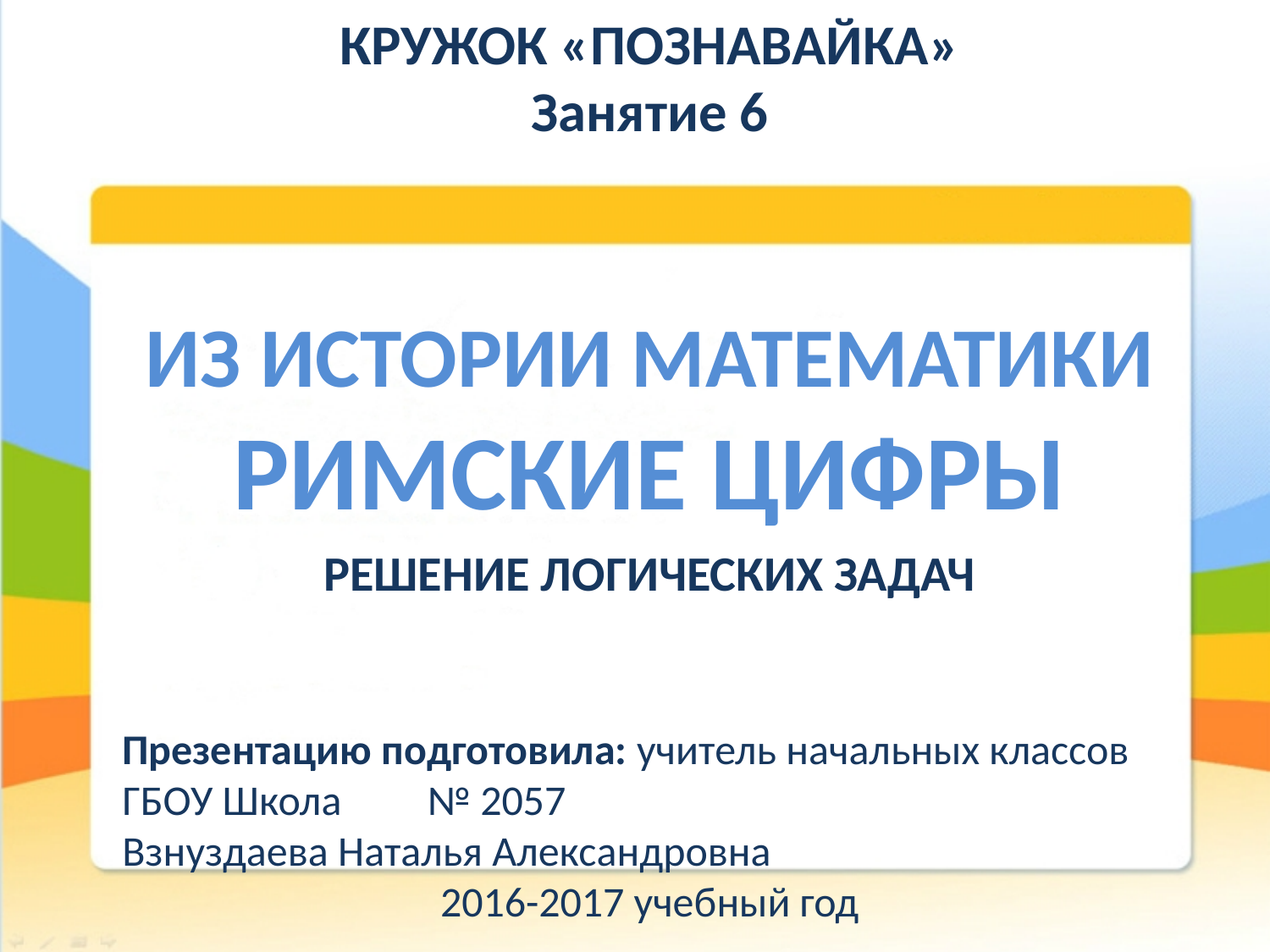

КРУЖОК «ПОЗНАВАЙКА»
Занятие 6
ИЗ ИСТОРИИ МАТЕМАТИКИ
РИМСКИЕ ЦИФРЫ
РЕШЕНИЕ ЛОГИЧЕСКИХ ЗАДАЧ
Презентацию подготовила: учитель начальных классов ГБОУ Школа         № 2057
Взнуздаева Наталья Александровна
2016-2017 учебный год